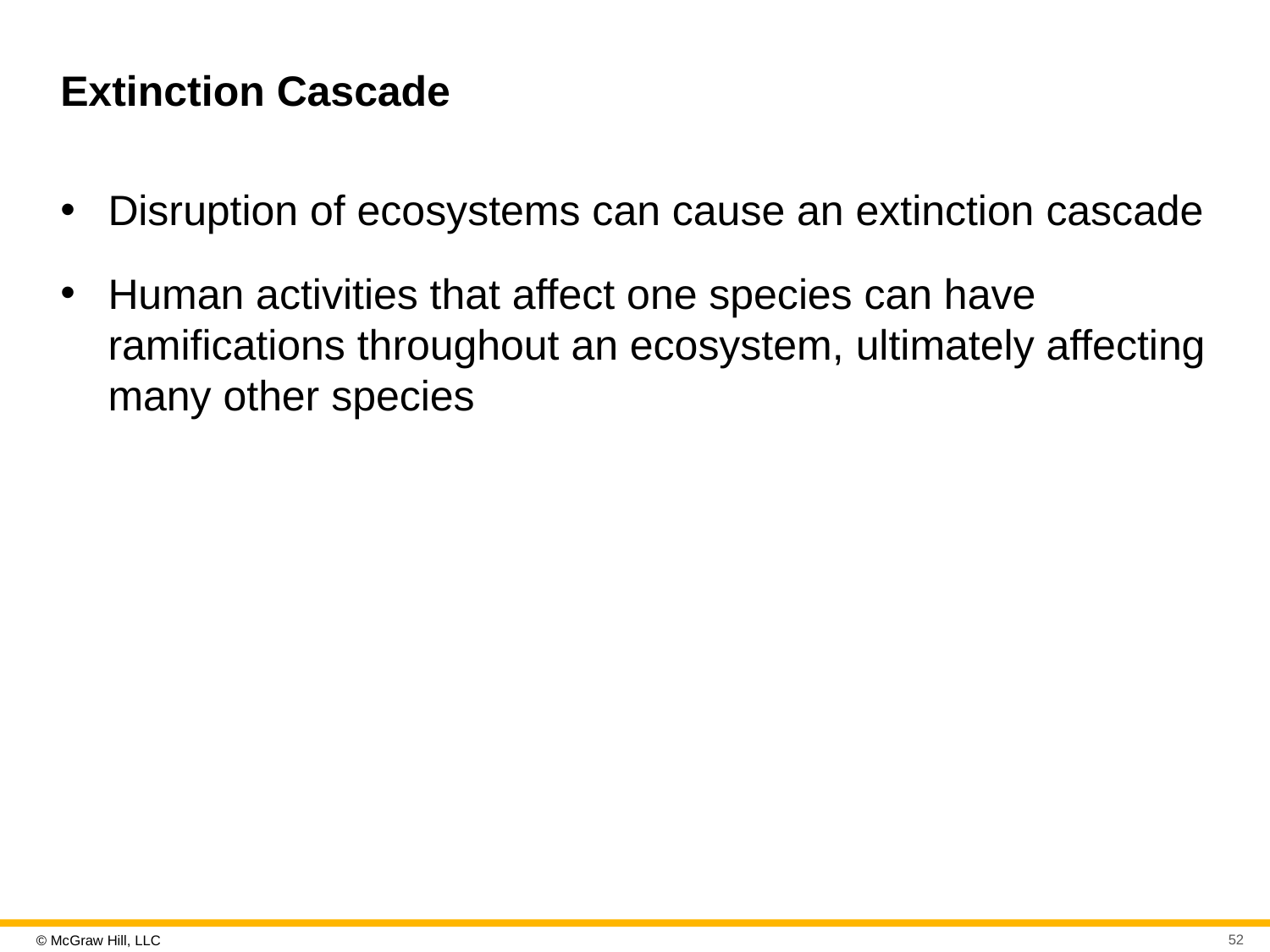

# Extinction Cascade
Disruption of ecosystems can cause an extinction cascade
Human activities that affect one species can have ramifications throughout an ecosystem, ultimately affecting many other species
52